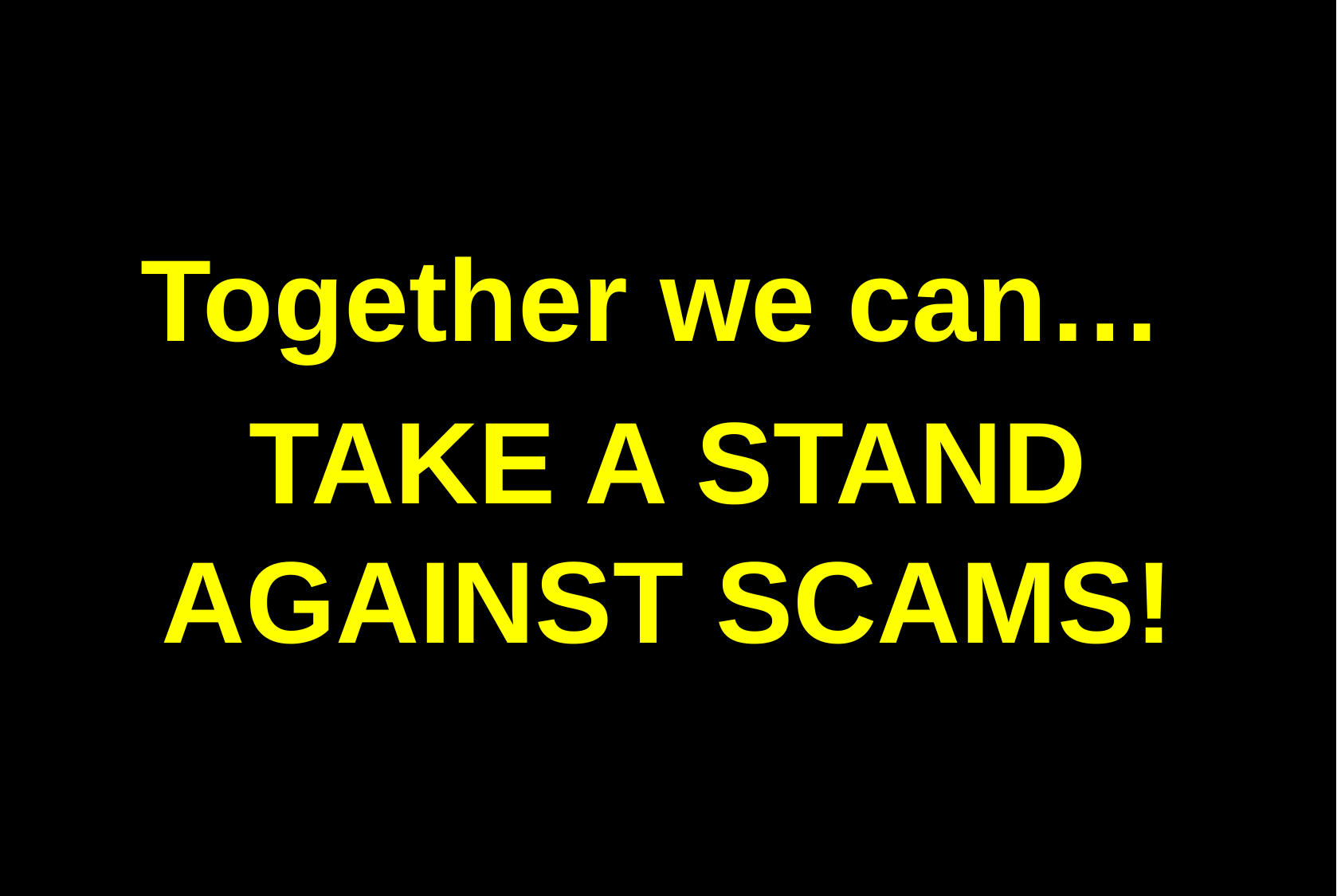

Together we can…
TAKE A STAND AGAINST SCAMS!